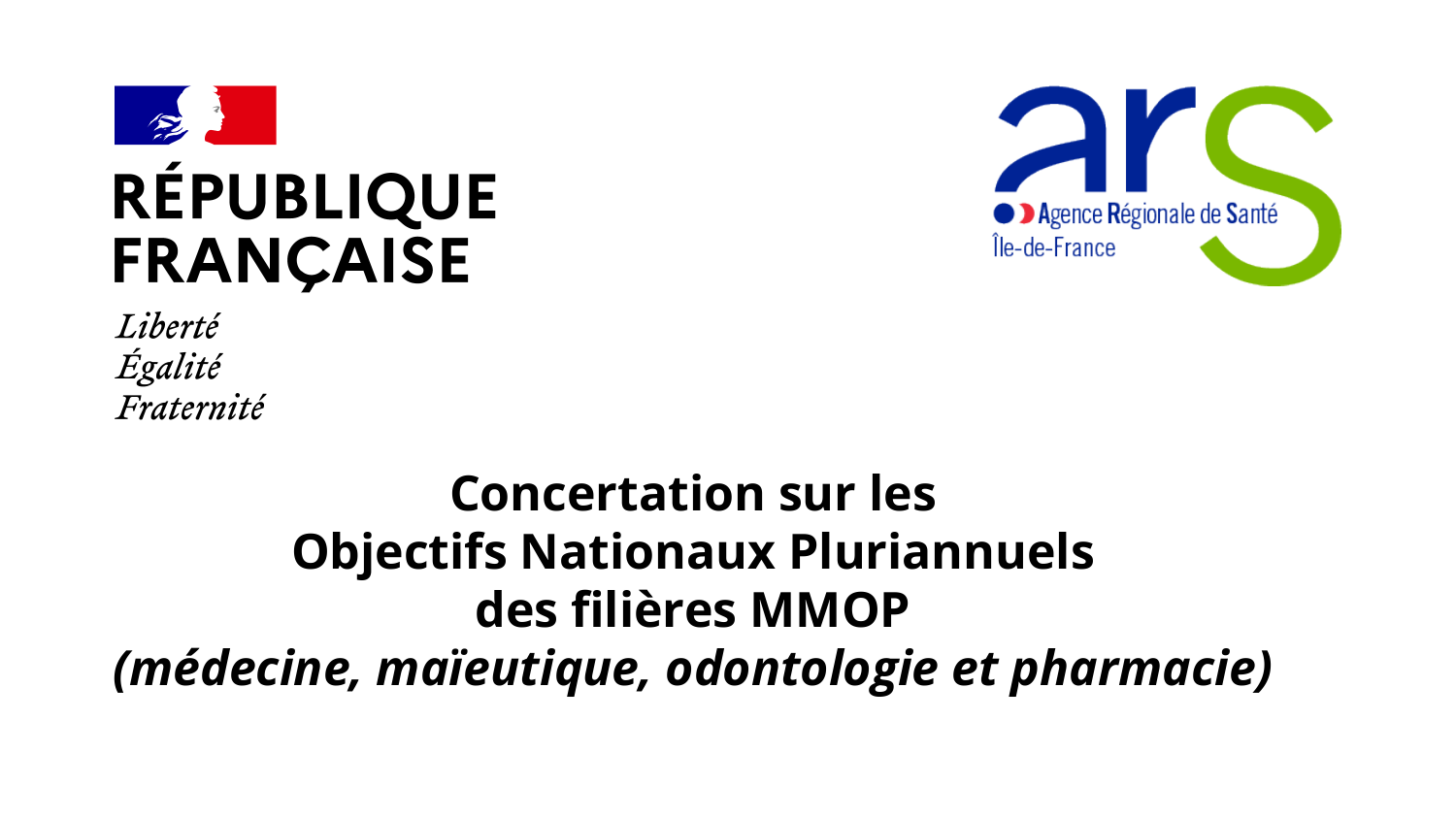

# n
Concertation sur les
Objectifs Nationaux Pluriannuels
des filières MMOP
(médecine, maïeutique, odontologie et pharmacie)